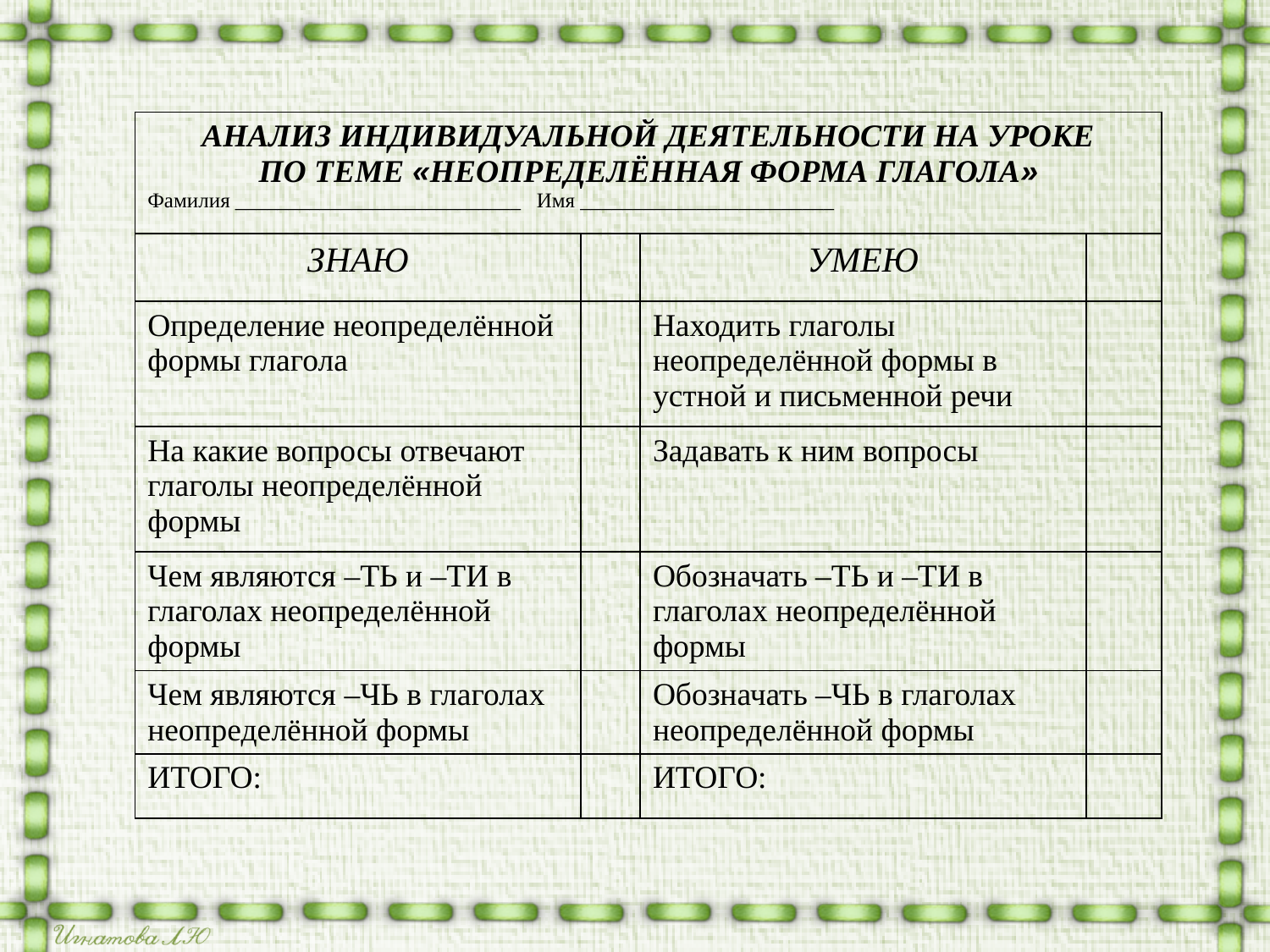

| АНАЛИЗ ИНДИВИДУАЛЬНОЙ ДЕЯТЕЛЬНОСТИ НА УРОКЕ ПО ТЕМЕ «НЕОПРЕДЕЛЁННАЯ ФОРМА ГЛАГОЛА» Фамилия \_\_\_\_\_\_\_\_\_\_\_\_\_\_\_\_\_\_\_\_\_\_\_\_\_\_\_ Имя \_\_\_\_\_\_\_\_\_\_\_\_\_\_\_\_\_\_\_\_\_\_\_\_ |  |  |  |
| --- | --- | --- | --- |
| ЗНАЮ |  | УМЕЮ |  |
| Определение неопределённой формы глагола |  | Находить глаголы неопределённой формы в устной и письменной речи |  |
| На какие вопросы отвечают глаголы неопределённой формы |  | Задавать к ним вопросы |  |
| Чем являются –ТЬ и –ТИ в глаголах неопределённой формы |  | Обозначать –ТЬ и –ТИ в глаголах неопределённой формы |  |
| Чем являются –ЧЬ в глаголах неопределённой формы |  | Обозначать –ЧЬ в глаголах неопределённой формы |  |
| ИТОГО: |  | ИТОГО: |  |